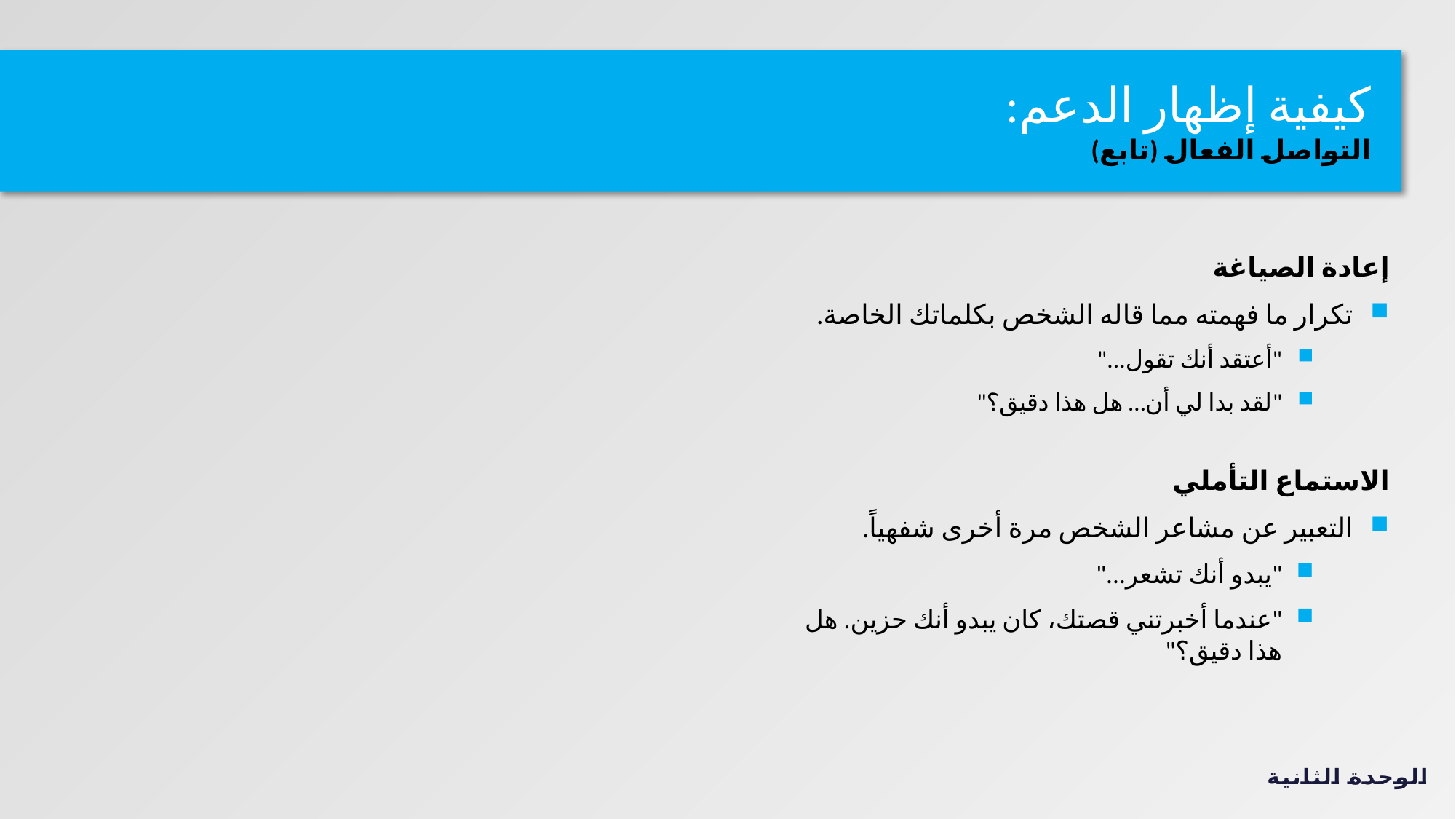

# كيفية إظهار الدعم: التواصل الفعال (تابع)
إعادة الصياغة
تكرار ما فهمته مما قاله الشخص بكلماتك الخاصة.
"أعتقد أنك تقول..."
"لقد بدا لي أن… هل هذا دقيق؟"
الاستماع التأملي
التعبير عن مشاعر الشخص مرة أخرى شفهياً.
"يبدو أنك تشعر..."
"عندما أخبرتني قصتك، كان يبدو أنك حزين. هل هذا دقيق؟"

التأكيد بعبارات داعمة
التأكيد على تجارب الضحية وتعزيز مواطن قوته
التأكيد لا يعني الاتفاق
إذا كان عليك طرح أسئلة، ففكر في ما يلي:
ما الحد الأدنى الذي أحتاج إلى معرفته الآن لمساعدة هذا الشخص وإحالته؟
ما نوع السؤال الذي سأحصل به على المعلومات التي أحتاج إليها؟
كيف يمكنني أن أسأل بدون إحداث تأثير سلبي؟

الوحدة الثانية